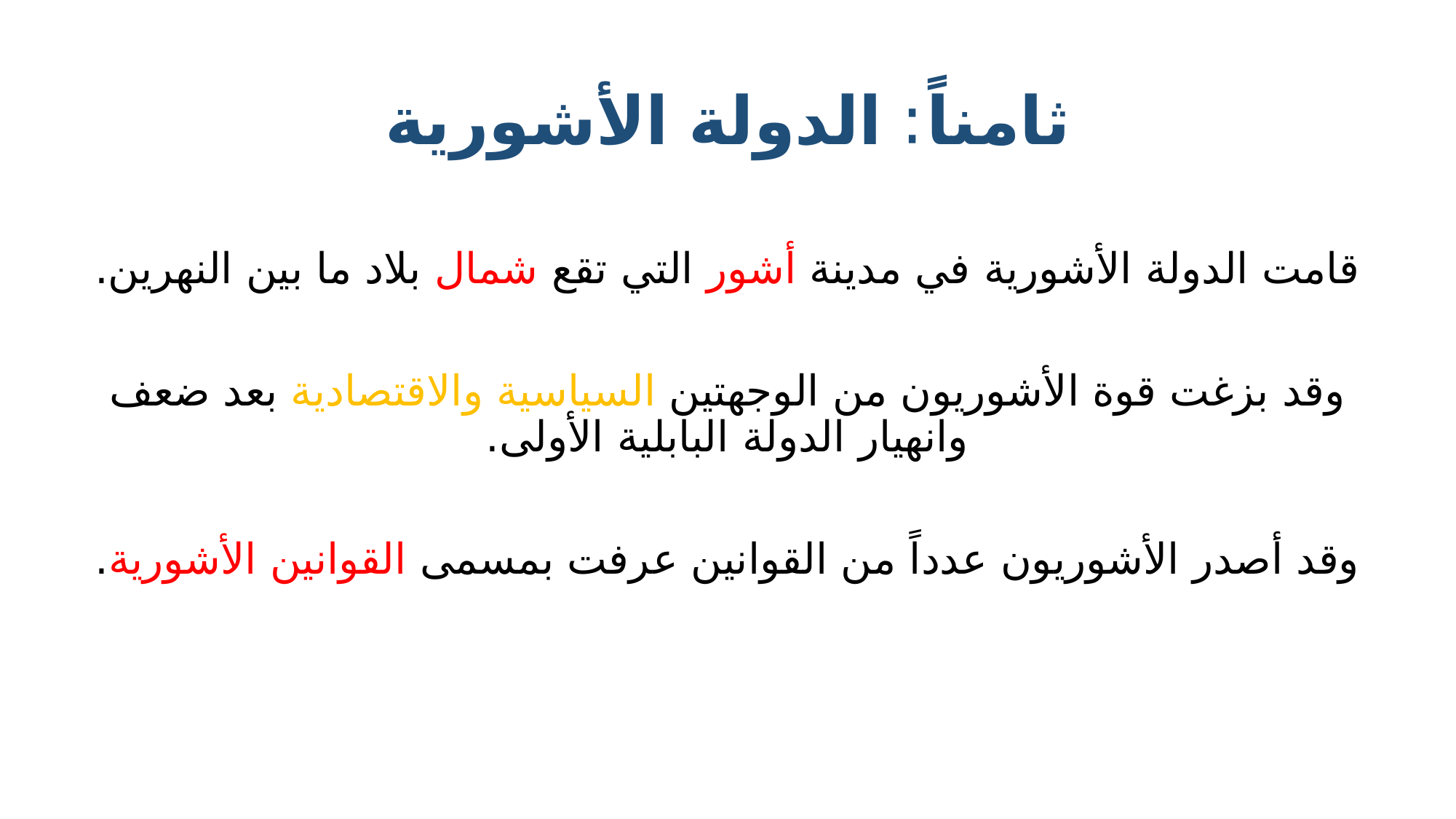

# ثامناً: الدولة الأشورية
قامت الدولة الأشورية في مدينة أشور التي تقع شمال بلاد ما بين النهرين.

وقد بزغت قوة الأشوريون من الوجهتين السياسية والاقتصادية بعد ضعف وانهيار الدولة البابلية الأولى.

وقد أصدر الأشوريون عدداً من القوانين عرفت بمسمى القوانين الأشورية.